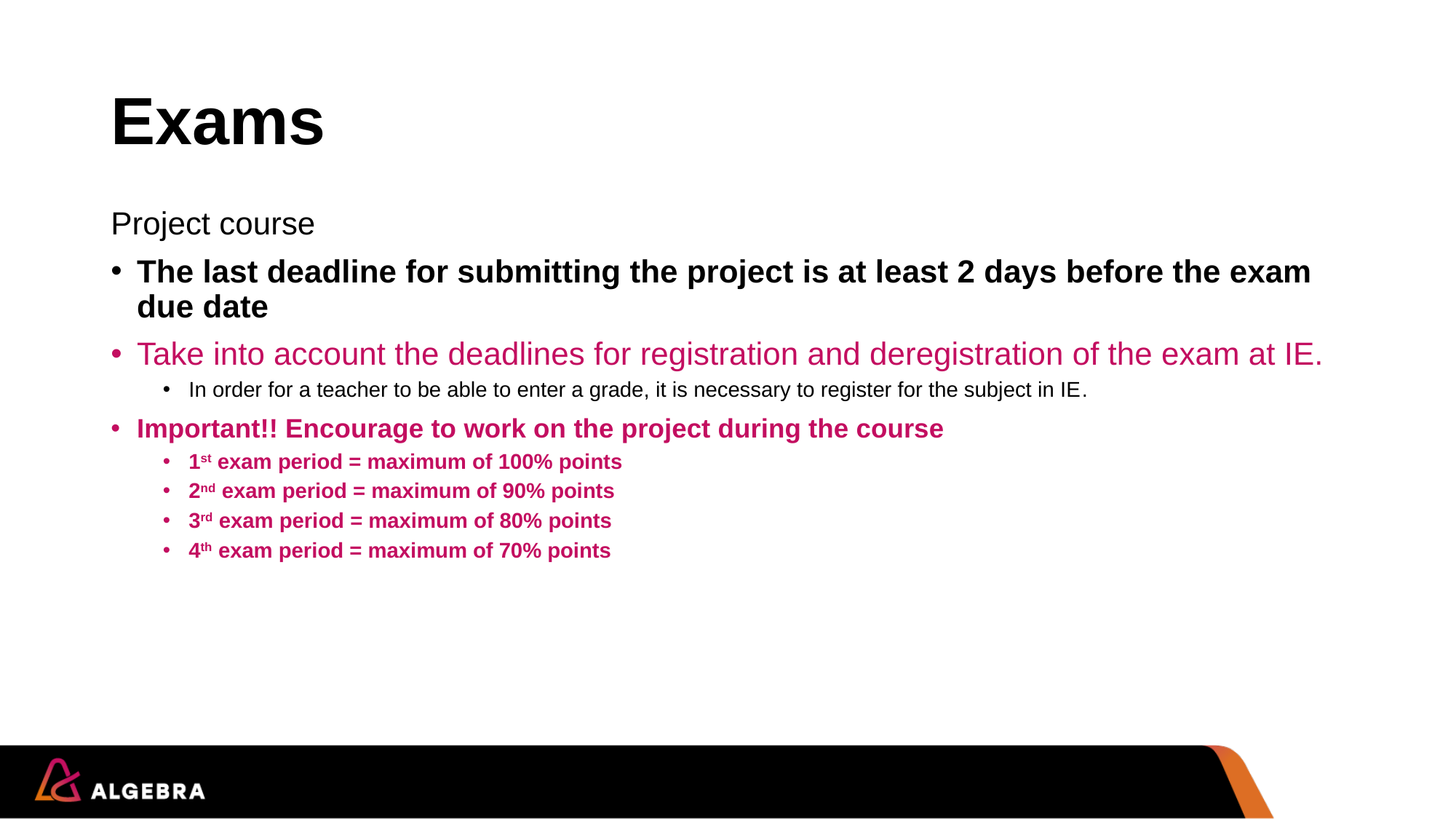

# Exams
Project course
The last deadline for submitting the project is at least 2 days before the exam due date
Take into account the deadlines for registration and deregistration of the exam at IE.
In order for a teacher to be able to enter a grade, it is necessary to register for the subject in IE.
Important!! Encourage to work on the project during the course
1st exam period = maximum of 100% points
2nd exam period = maximum of 90% points
3rd exam period = maximum of 80% points
4th exam period = maximum of 70% points